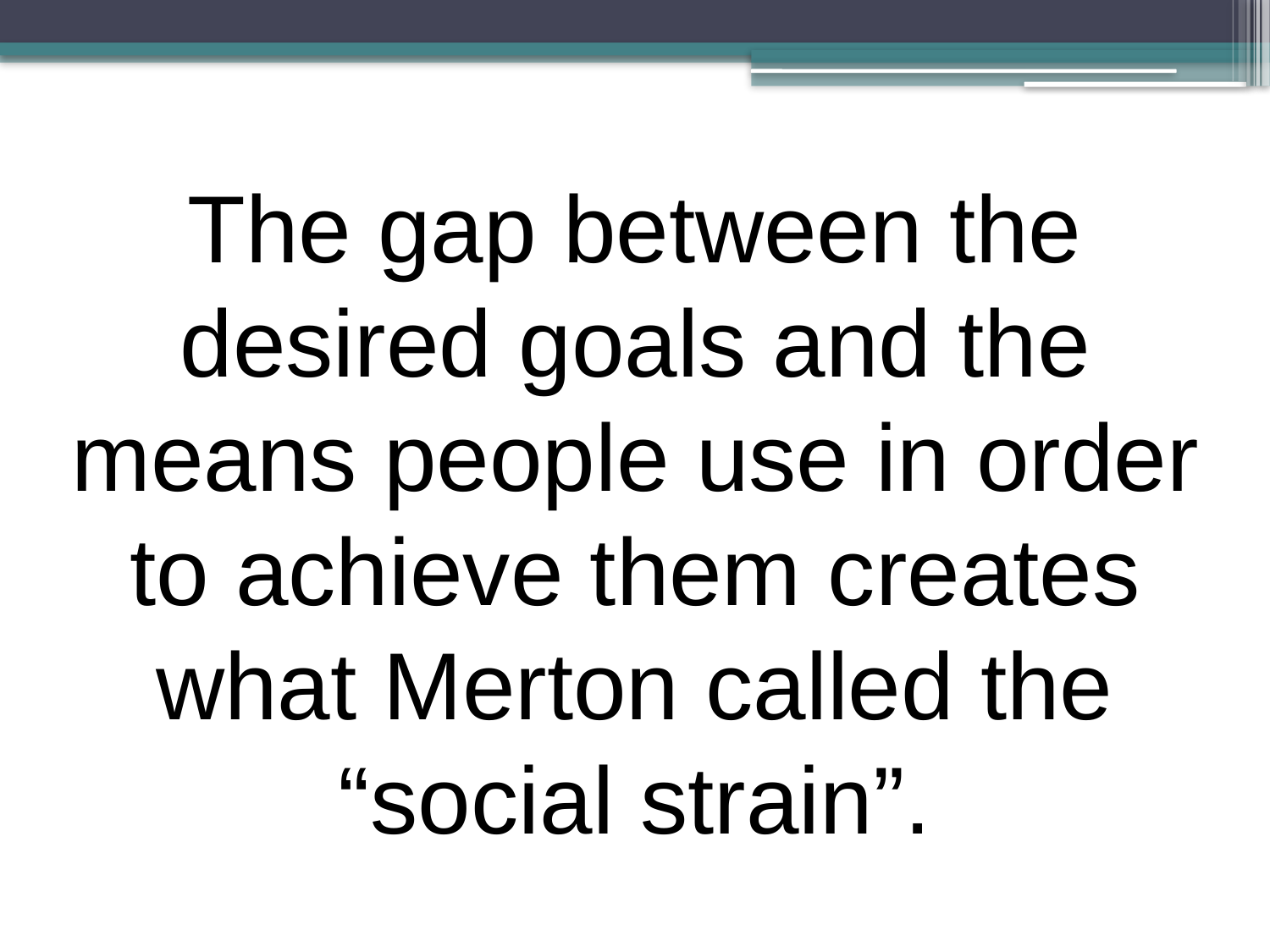

The gap between the desired goals and the means people use in order to achieve them creates what Merton called the “social strain”.